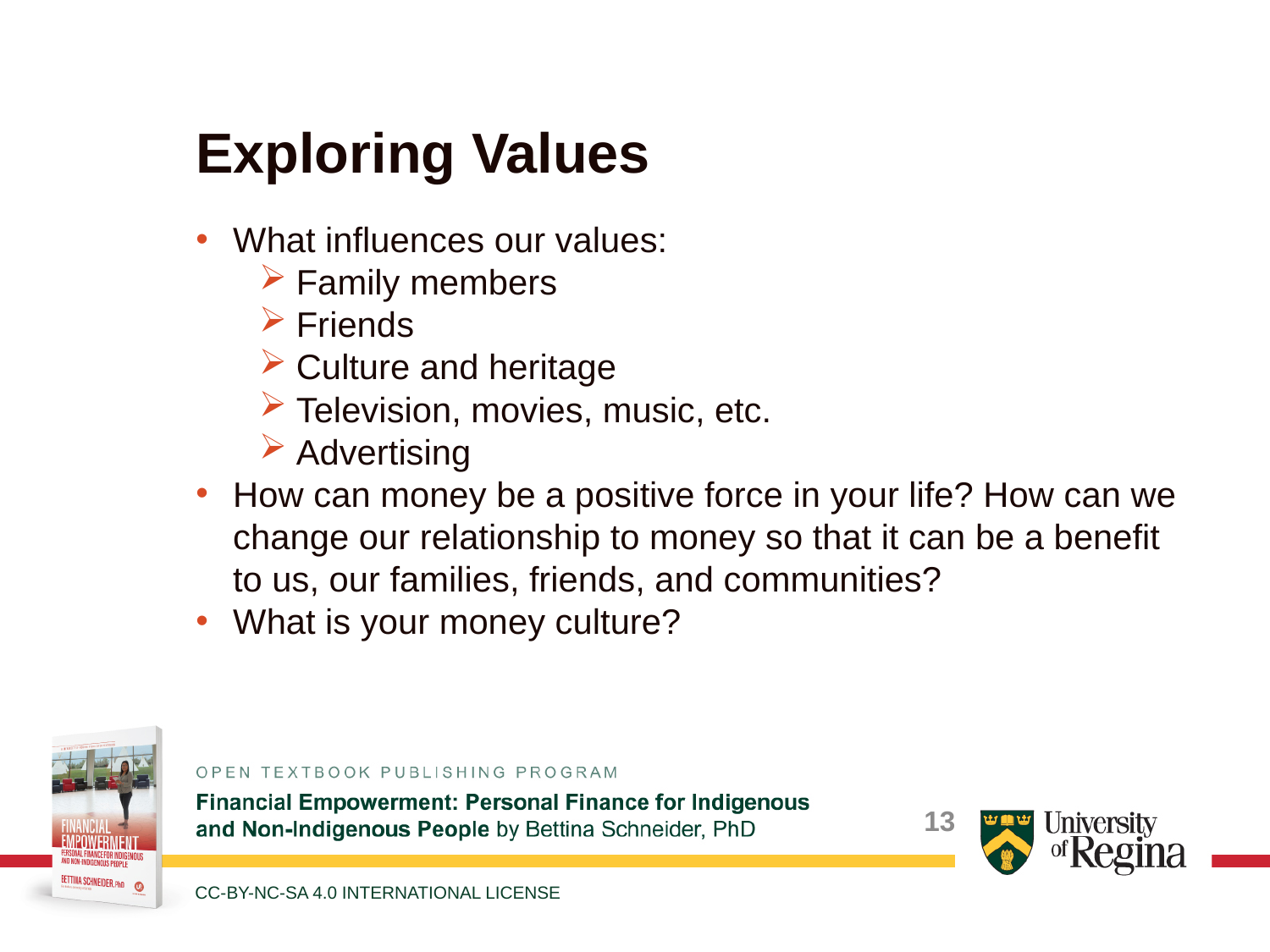

# Exploring Values
What influences our values:
Family members
Friends
Culture and heritage
Television, movies, music, etc.
Advertising
How can money be a positive force in your life? How can we change our relationship to money so that it can be a benefit to us, our families, friends, and communities?
What is your money culture?
13
CC-BY-NC-SA 4.0 INTERNATIONAL LICENSE